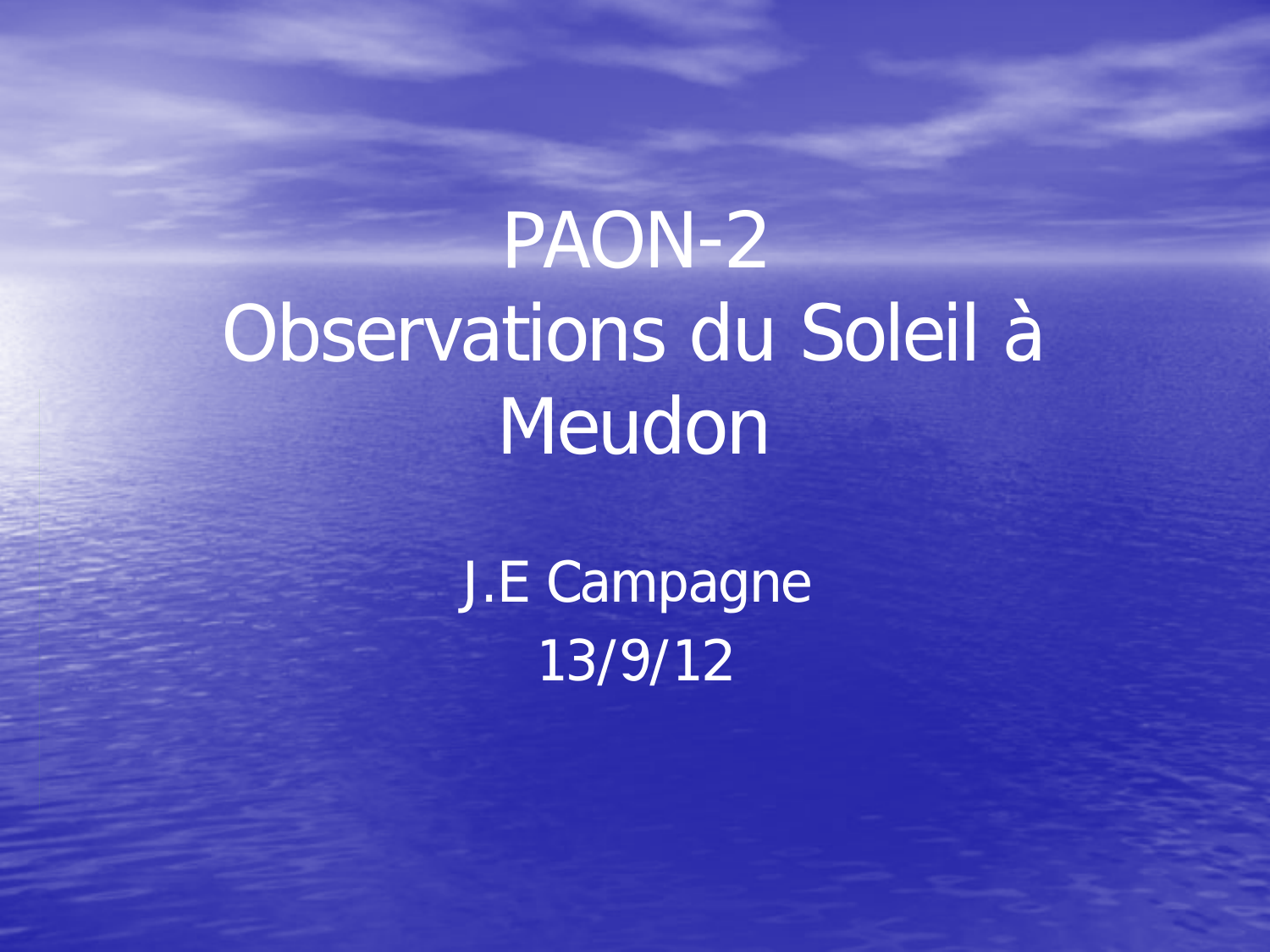

# PAON-2 Observations du Soleil à Meudon
J.E Campagne
13/9/12